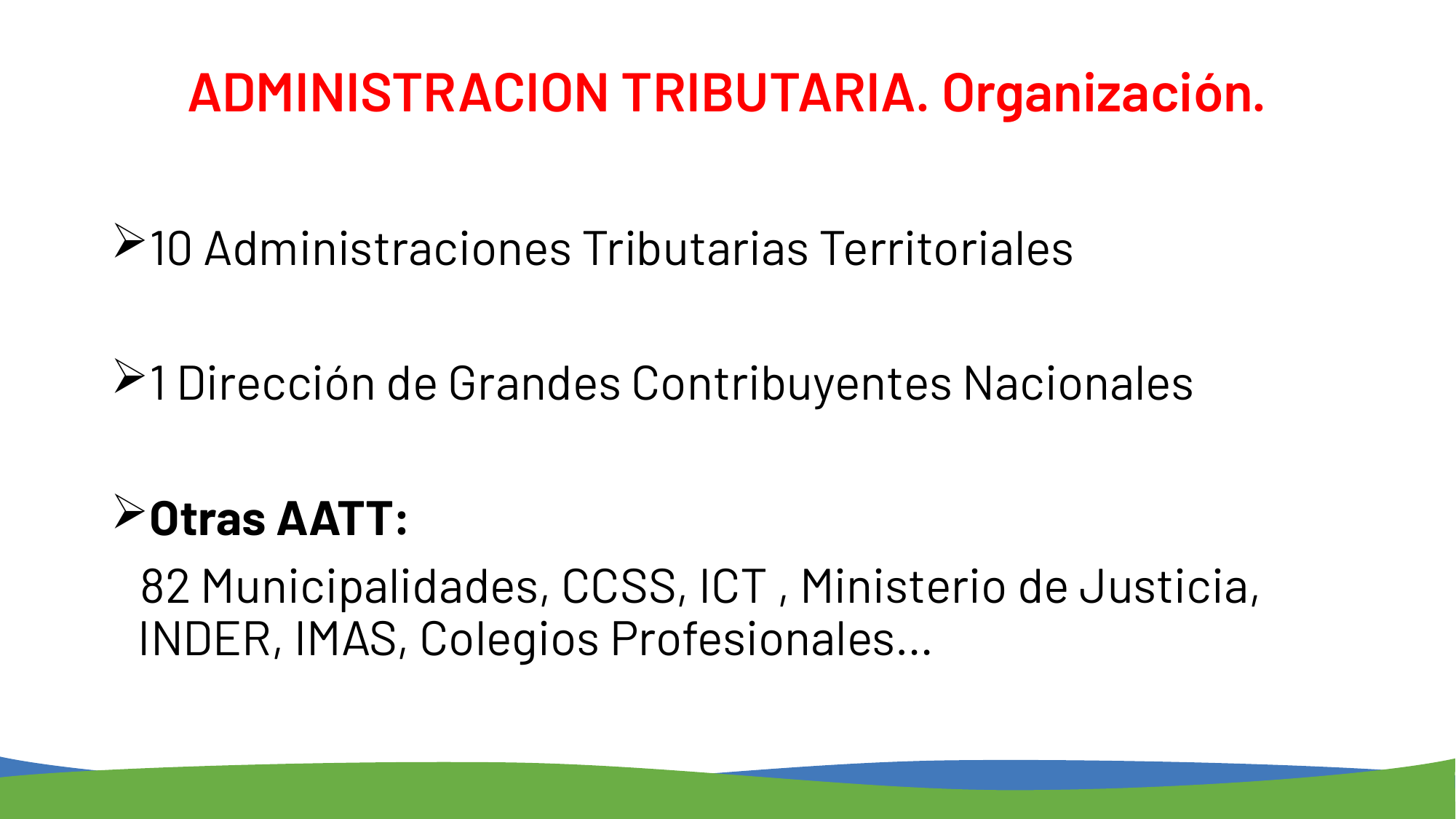

# ADMINISTRACION TRIBUTARIA. Organización.
10 Administraciones Tributarias Territoriales

1 Dirección de Grandes Contribuyentes Nacionales

Otras AATT:
   82 Municipalidades, CCSS, ICT , Ministerio de Justicia, INDER, IMAS, Colegios Profesionales…